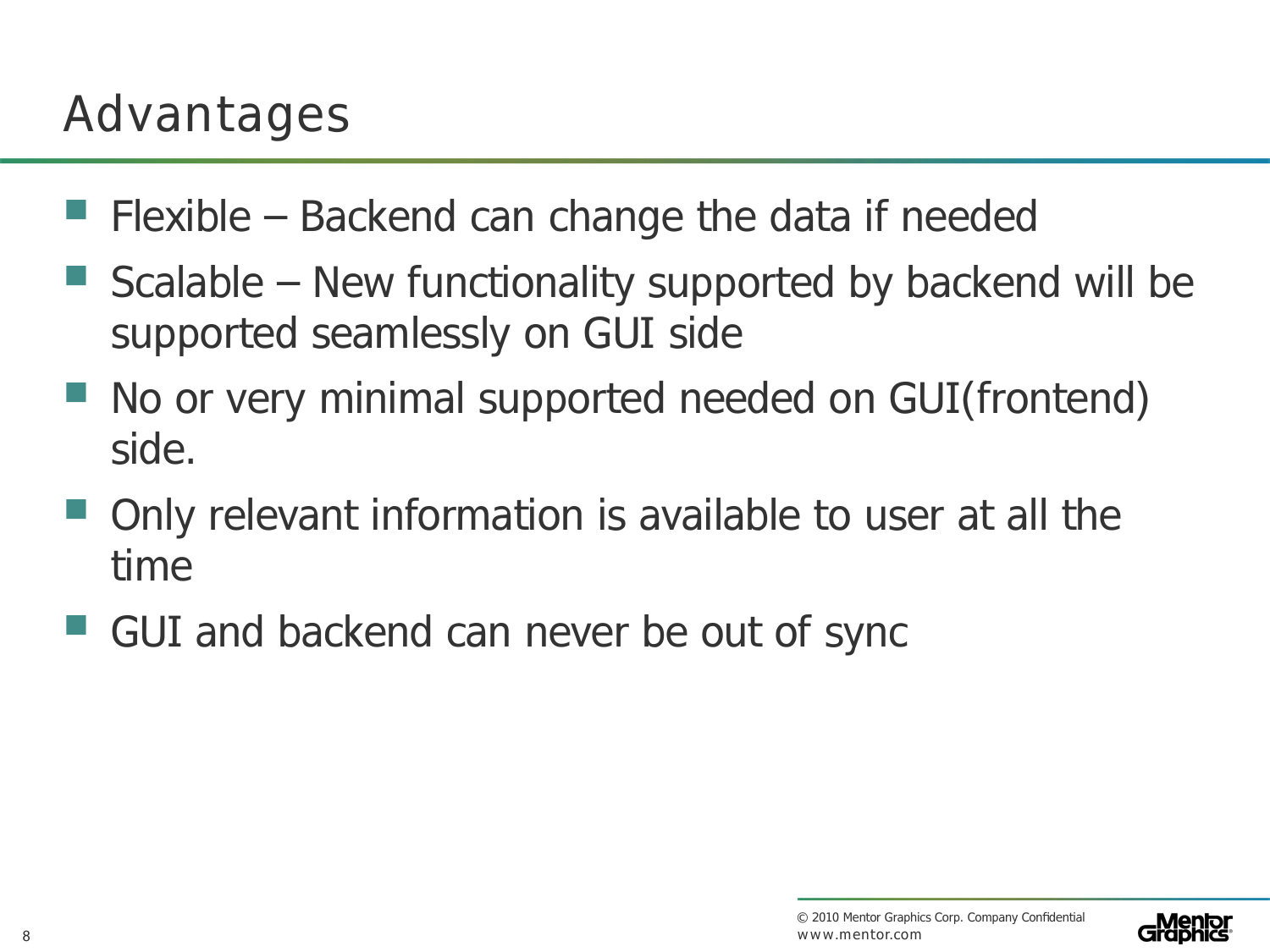

# Advantages
Flexible – Backend can change the data if needed
Scalable – New functionality supported by backend will be supported seamlessly on GUI side
No or very minimal supported needed on GUI(frontend) side.
Only relevant information is available to user at all the time
GUI and backend can never be out of sync

8